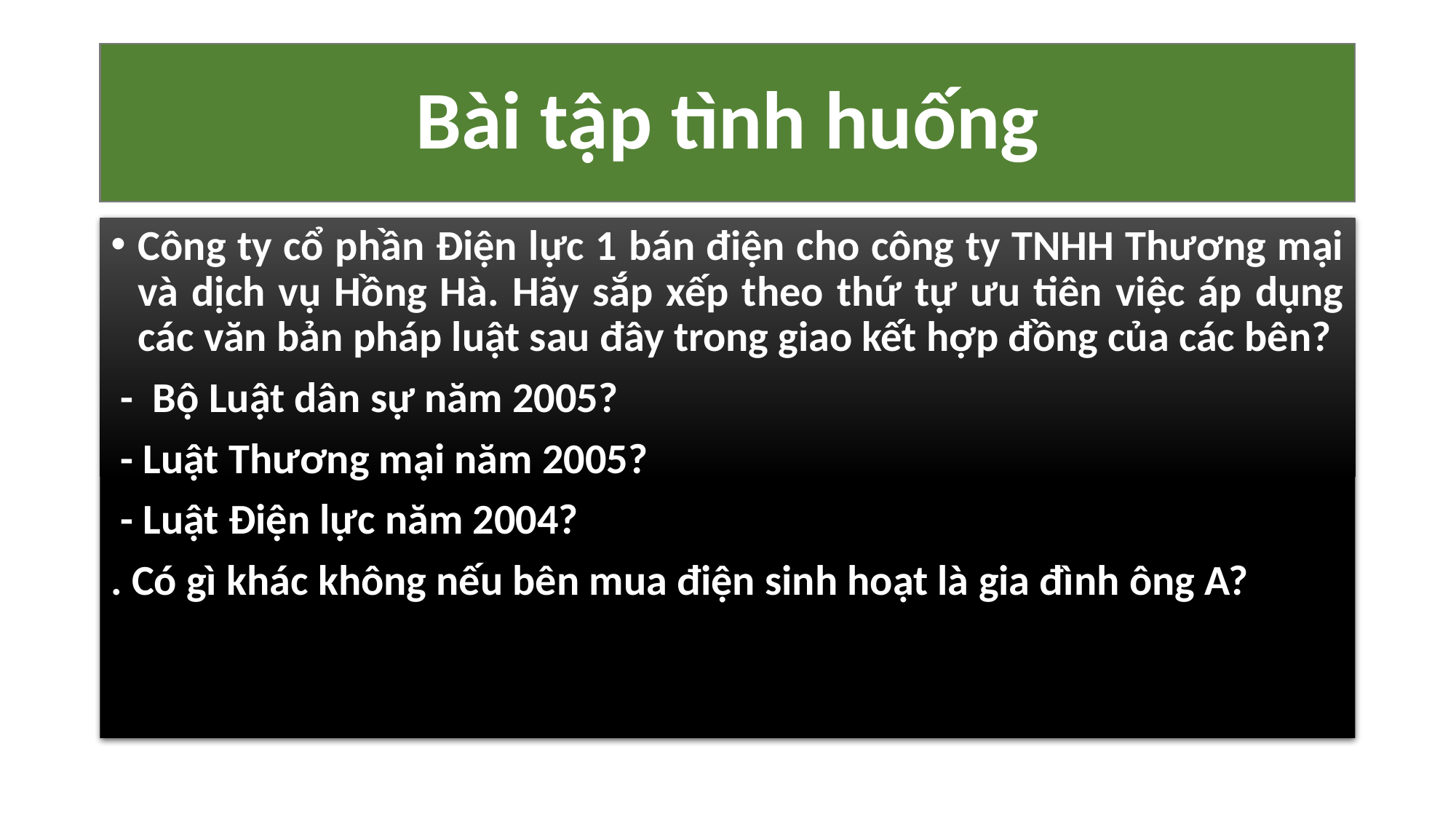

# Bài tập tình huống
Công ty cổ phần Điện lực 1 bán điện cho công ty TNHH Thương mại và dịch vụ Hồng Hà. Hãy sắp xếp theo thứ tự ưu tiên việc áp dụng các văn bản pháp luật sau đây trong giao kết hợp đồng của các bên?
 -  Bộ Luật dân sự năm 2005?
 - Luật Thương mại năm 2005?
 - Luật Điện lực năm 2004?
. Có gì khác không nếu bên mua điện sinh hoạt là gia đình ông A?